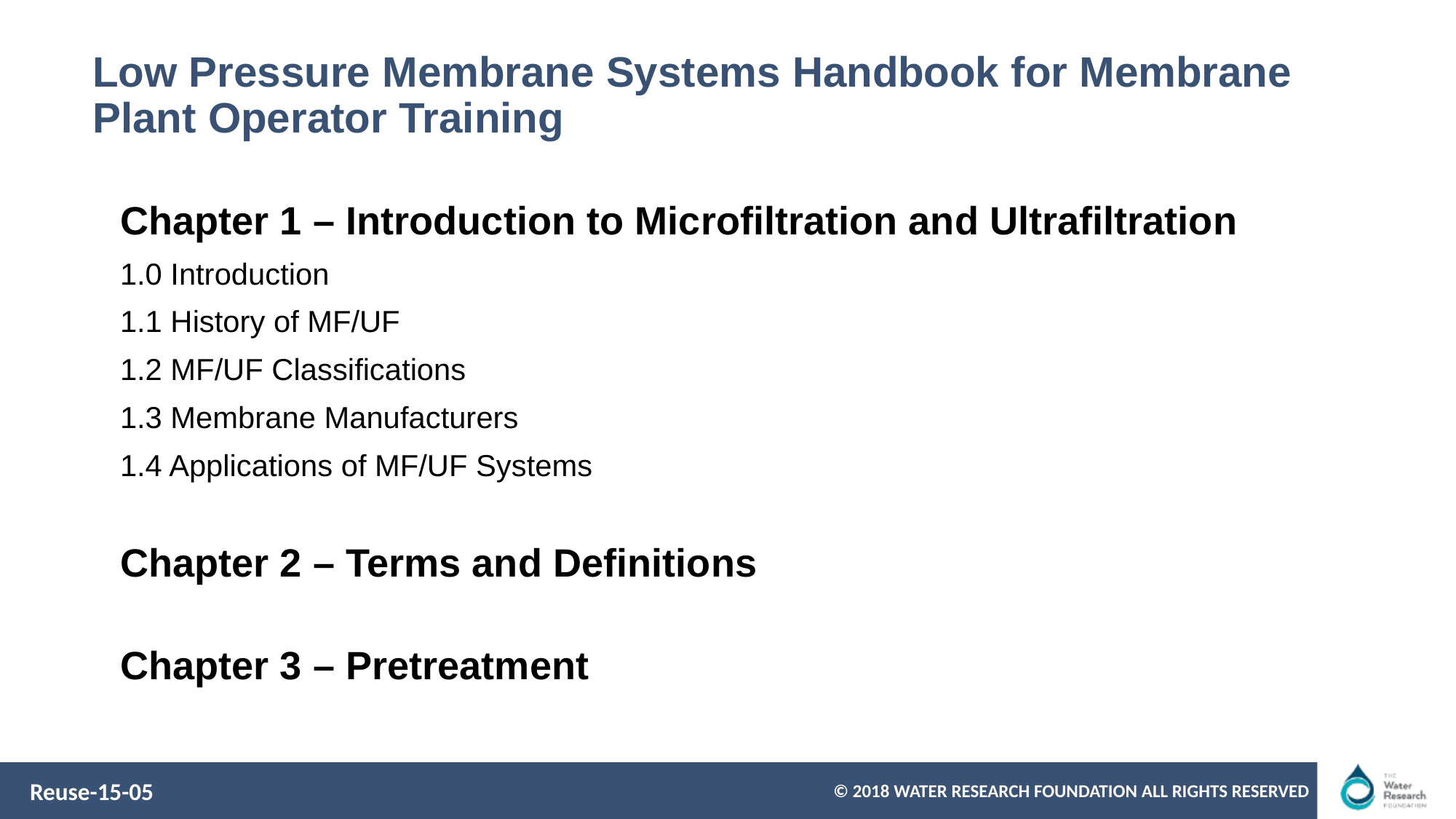

# Low Pressure Membrane Systems Handbook for Membrane Plant Operator Training
Chapter 1 – Introduction to Microfiltration and Ultrafiltration
1.0 Introduction
1.1 History of MF/UF
1.2 MF/UF Classifications
1.3 Membrane Manufacturers
1.4 Applications of MF/UF Systems

Chapter 2 – Terms and Definitions

Chapter 3 – Pretreatment